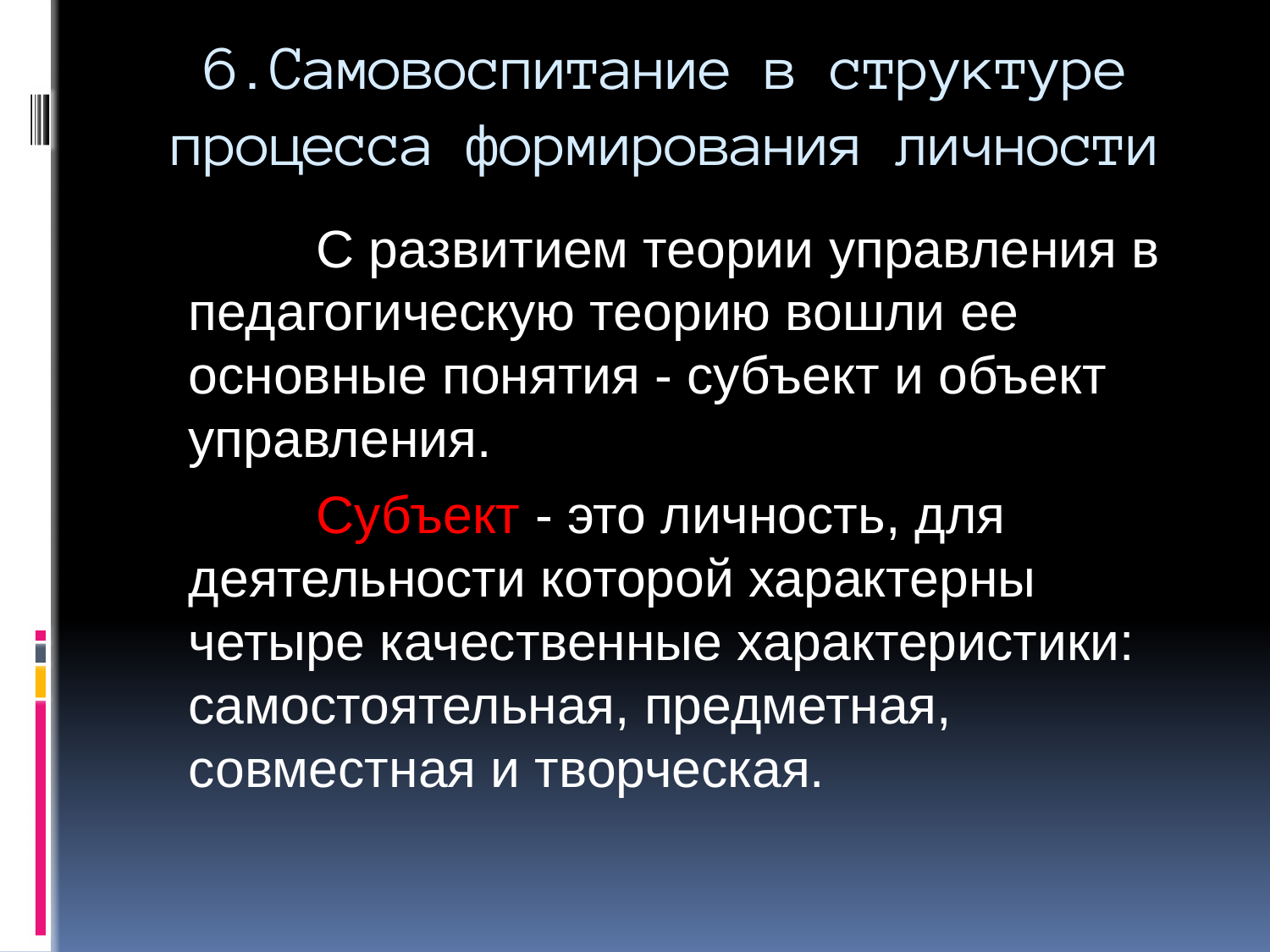

# 6.Самовоспитание в структуре процесса формирования личности
            С развитием теории управления в педагогическую теорию вошли ее основные понятия - субъект и объект управления.
            Субъект - это личность, для деятельности которой характерны четыре качественные характеристики:  самостоятельная, предметная, совместная и творческая.